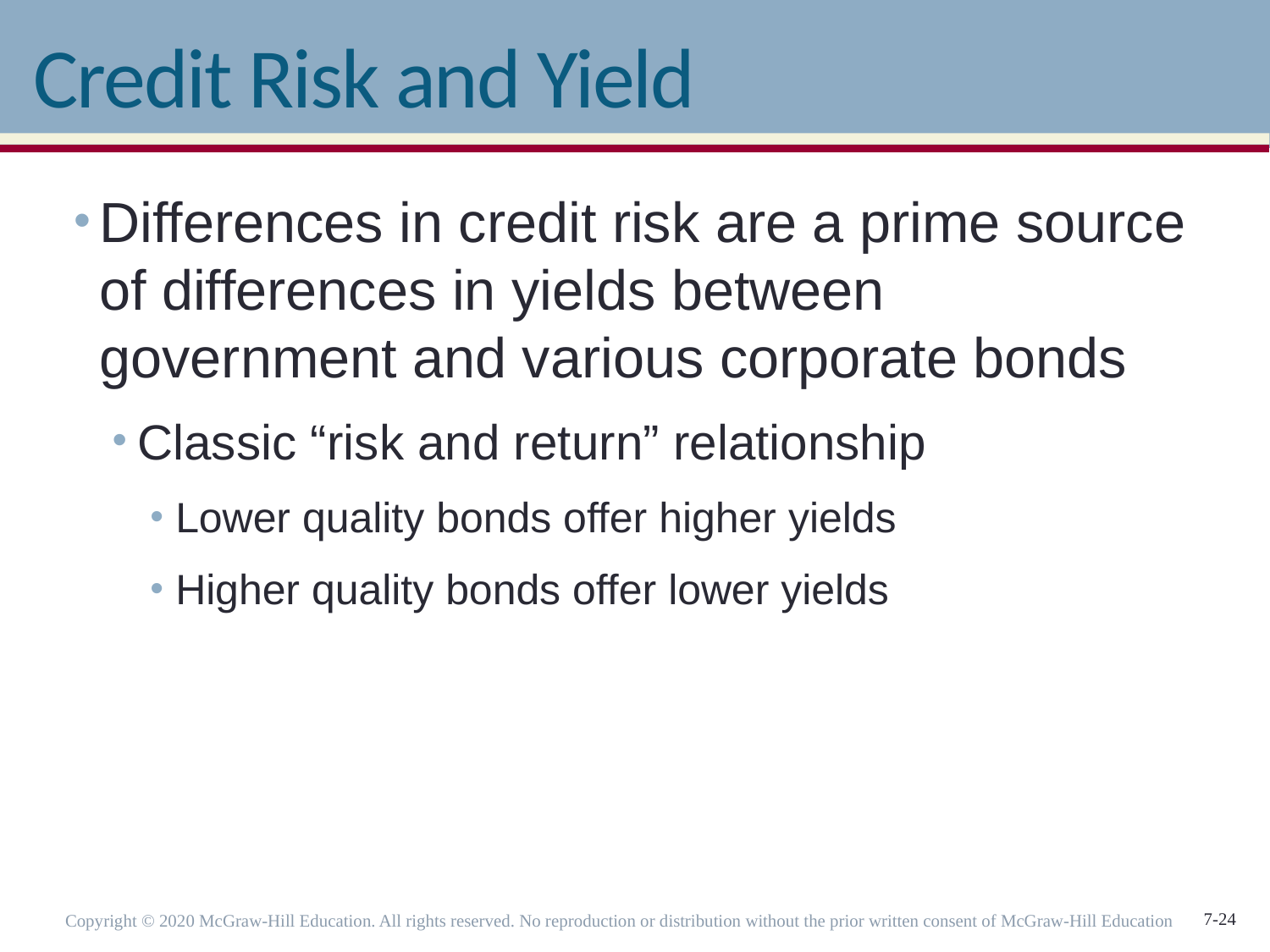

# Credit Risk and Yield
Differences in credit risk are a prime source of differences in yields between government and various corporate bonds
Classic “risk and return” relationship
Lower quality bonds offer higher yields
Higher quality bonds offer lower yields
Copyright © 2020 McGraw-Hill Education. All rights reserved. No reproduction or distribution without the prior written consent of McGraw-Hill Education